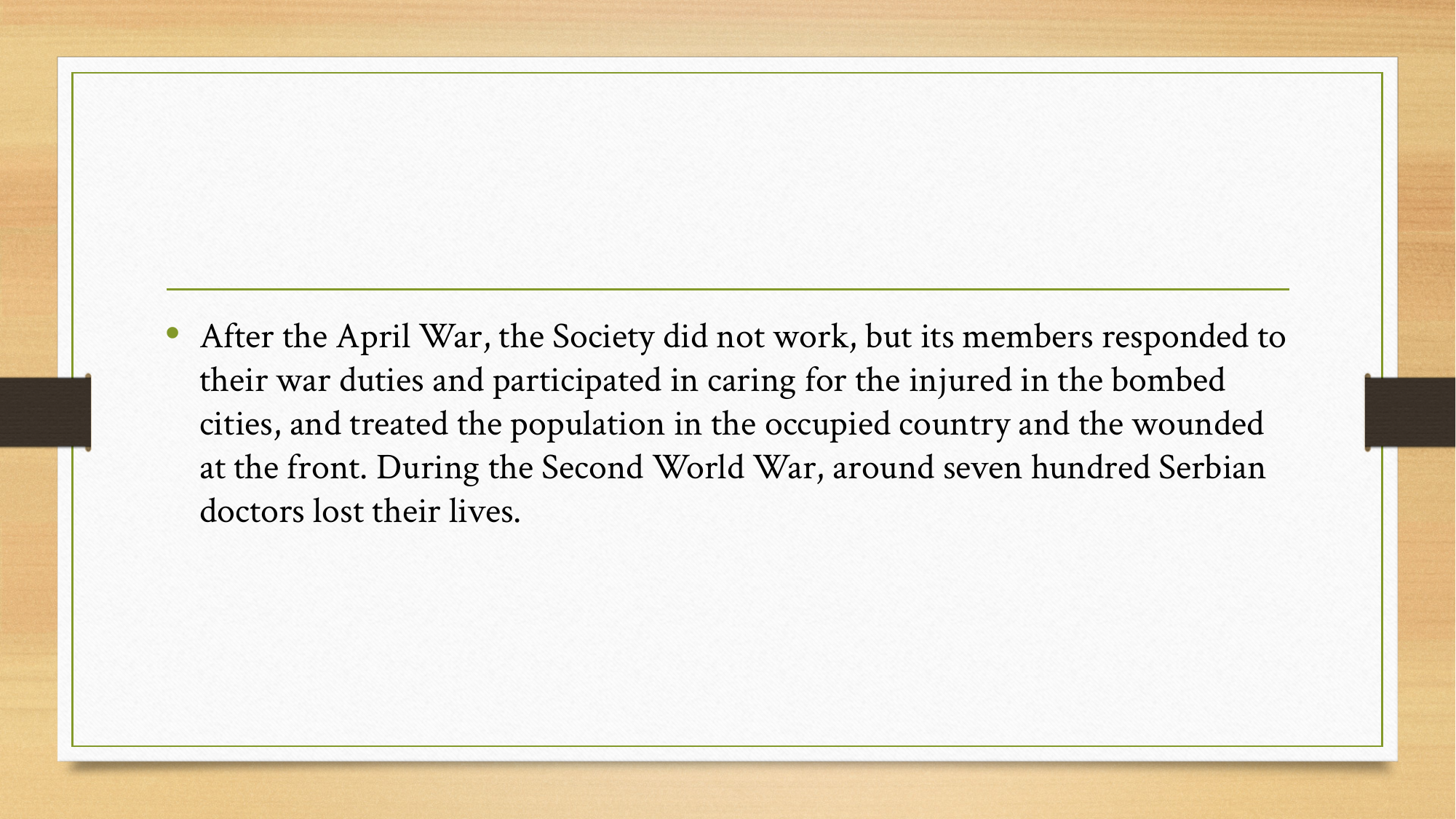

After the April War, the Society did not work, but its members responded to their war duties and participated in caring for the injured in the bombed cities, and treated the population in the occupied country and the wounded at the front. During the Second World War, around seven hundred Serbian doctors lost their lives.